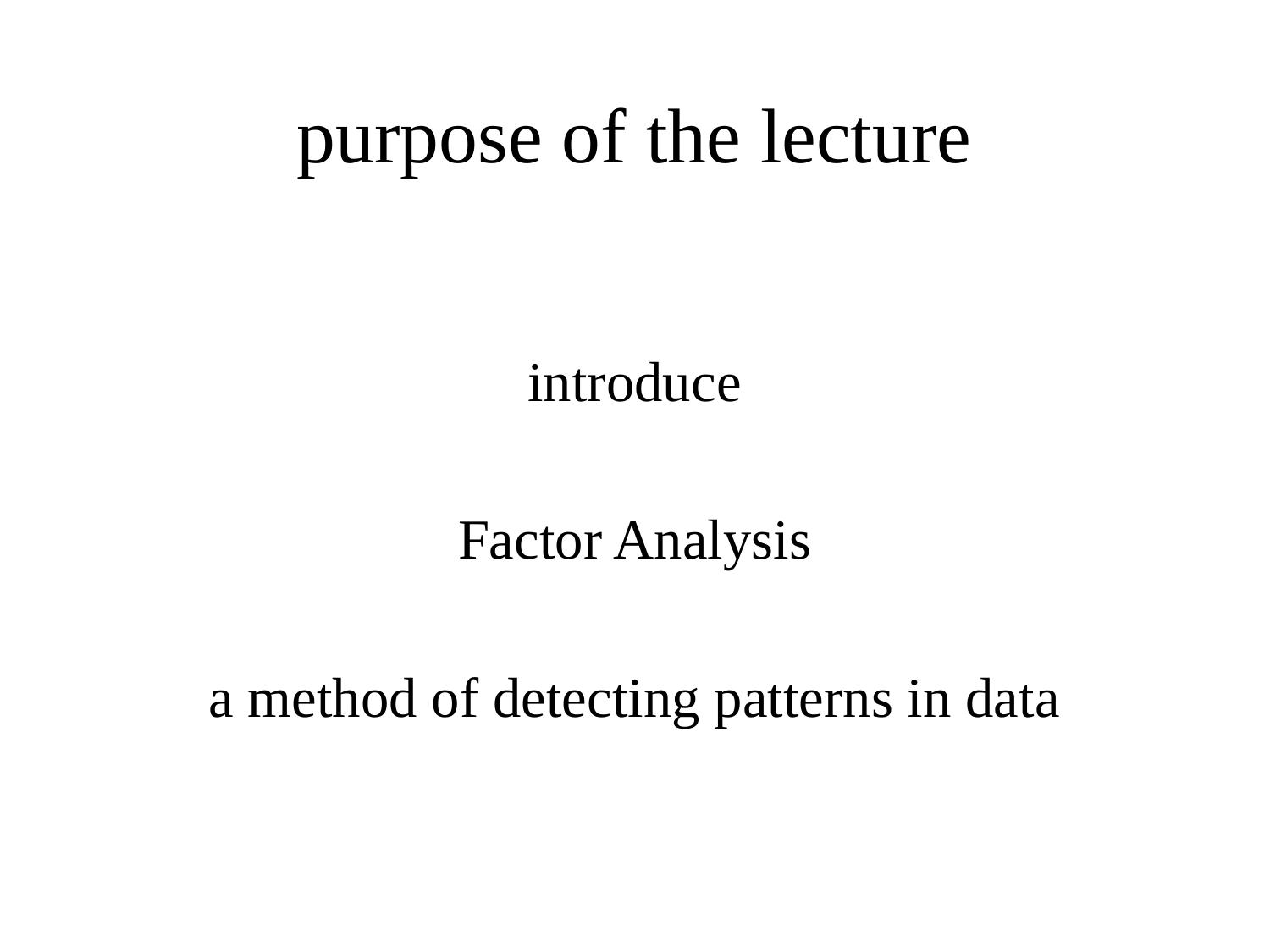

# purpose of the lecture
introduce

Factor Analysis

a method of detecting patterns in data